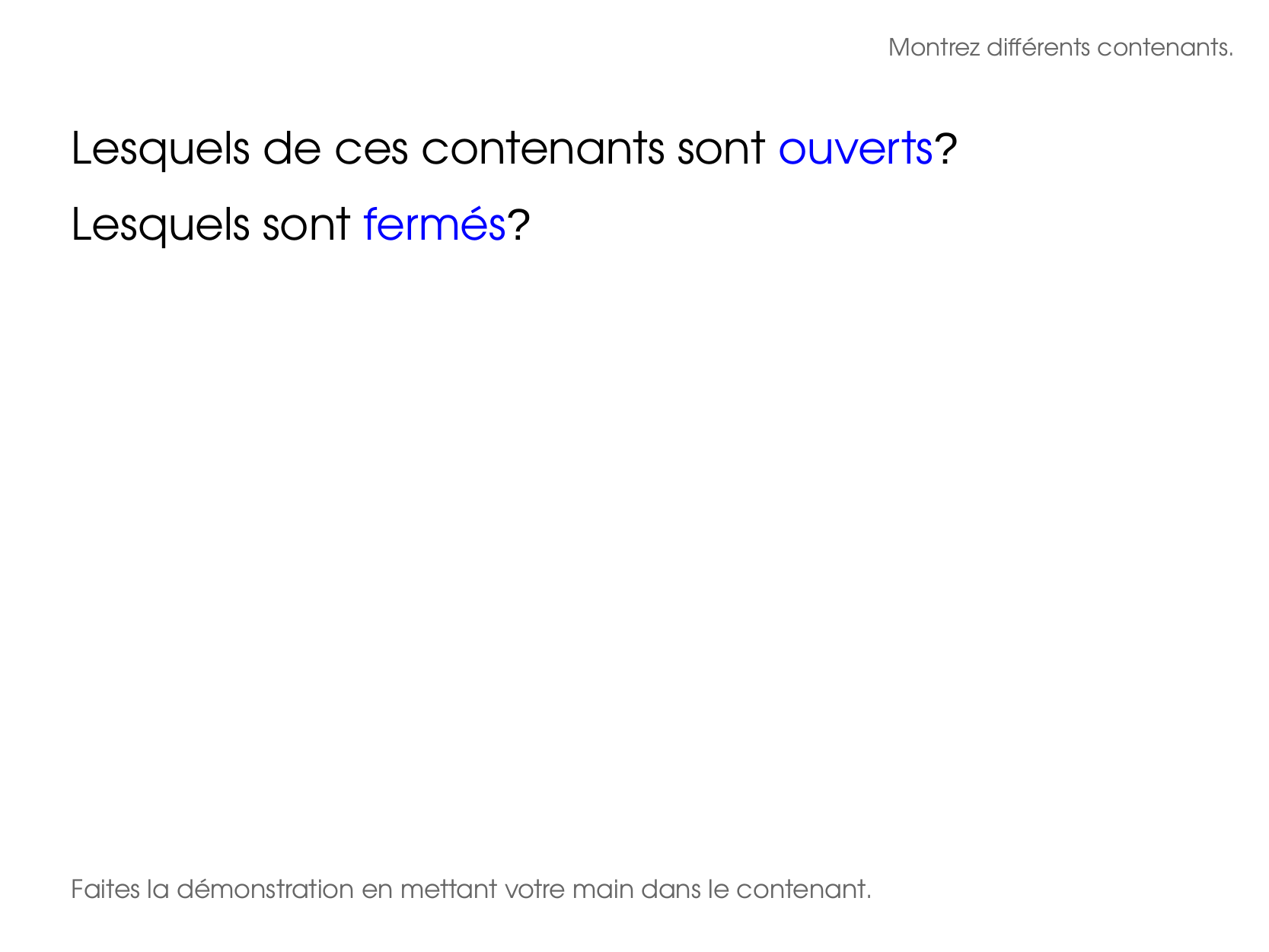

Montrez différents contenants.
Lesquels de ces contenants sont ouverts?
Lesquels sont fermés?
Faites la démonstration en mettant votre main dans le contenant.